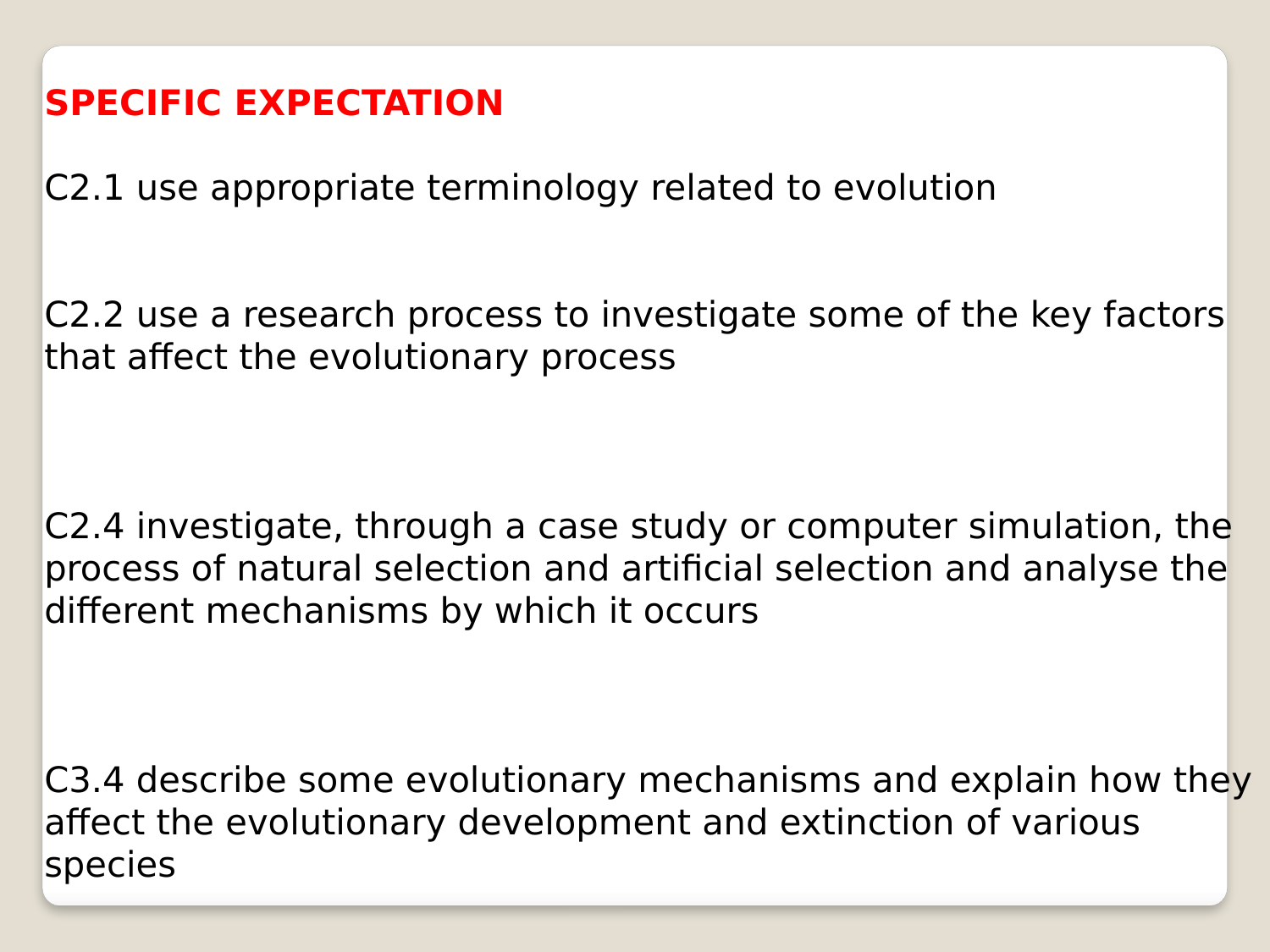

SPECIFIC EXPECTATION

C2.1 use appropriate terminology related to evolution

C2.2 use a research process to investigate some of the key factors that affect the evolutionary process

C2.4 investigate, through a case study or computer simulation, the process of natural selection and artificial selection and analyse the different mechanisms by which it occurs

C3.4 describe some evolutionary mechanisms and explain how they affect the evolutionary development and extinction of various species